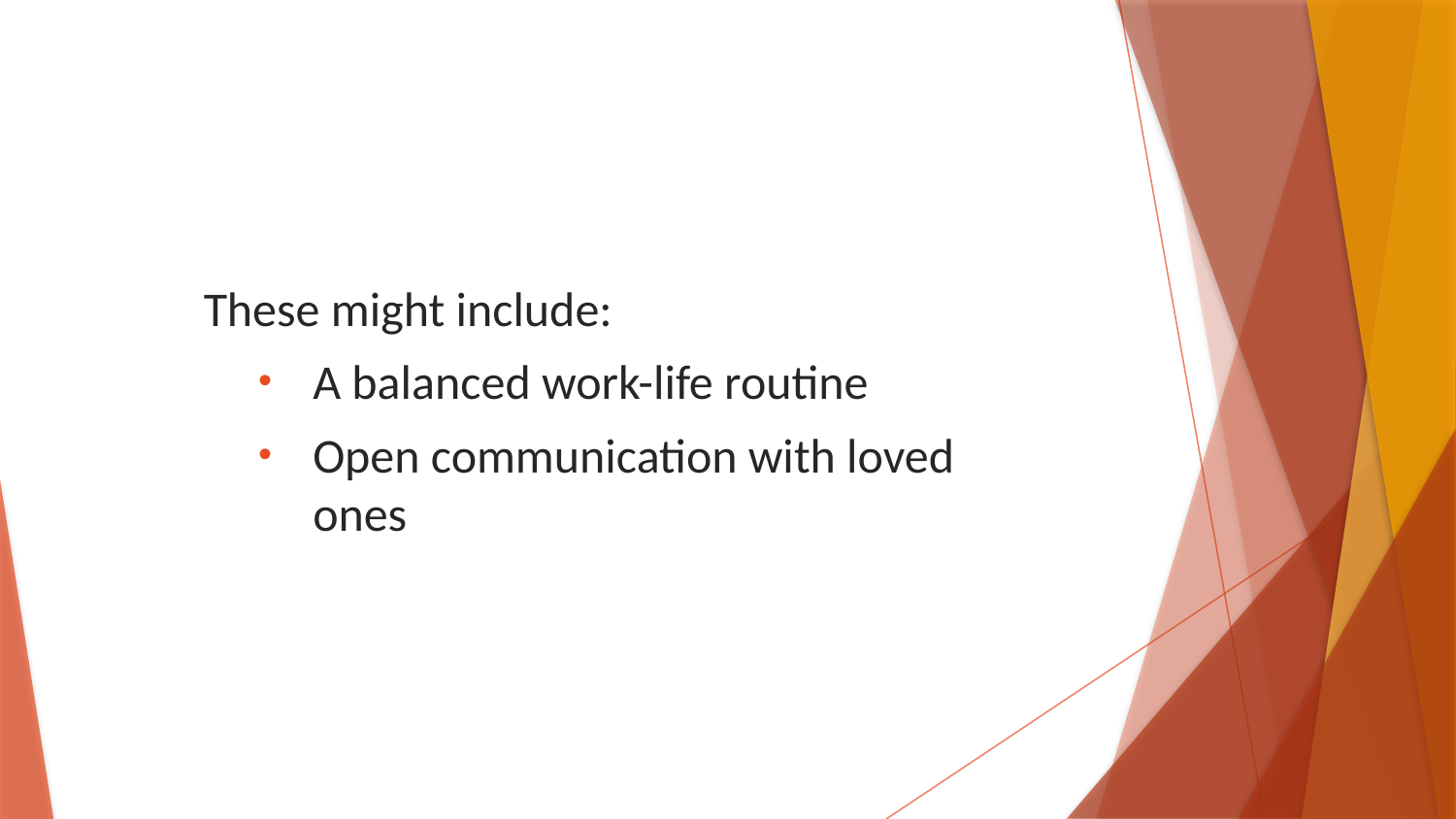

These might include:
A balanced work-life routine
Open communication with loved ones